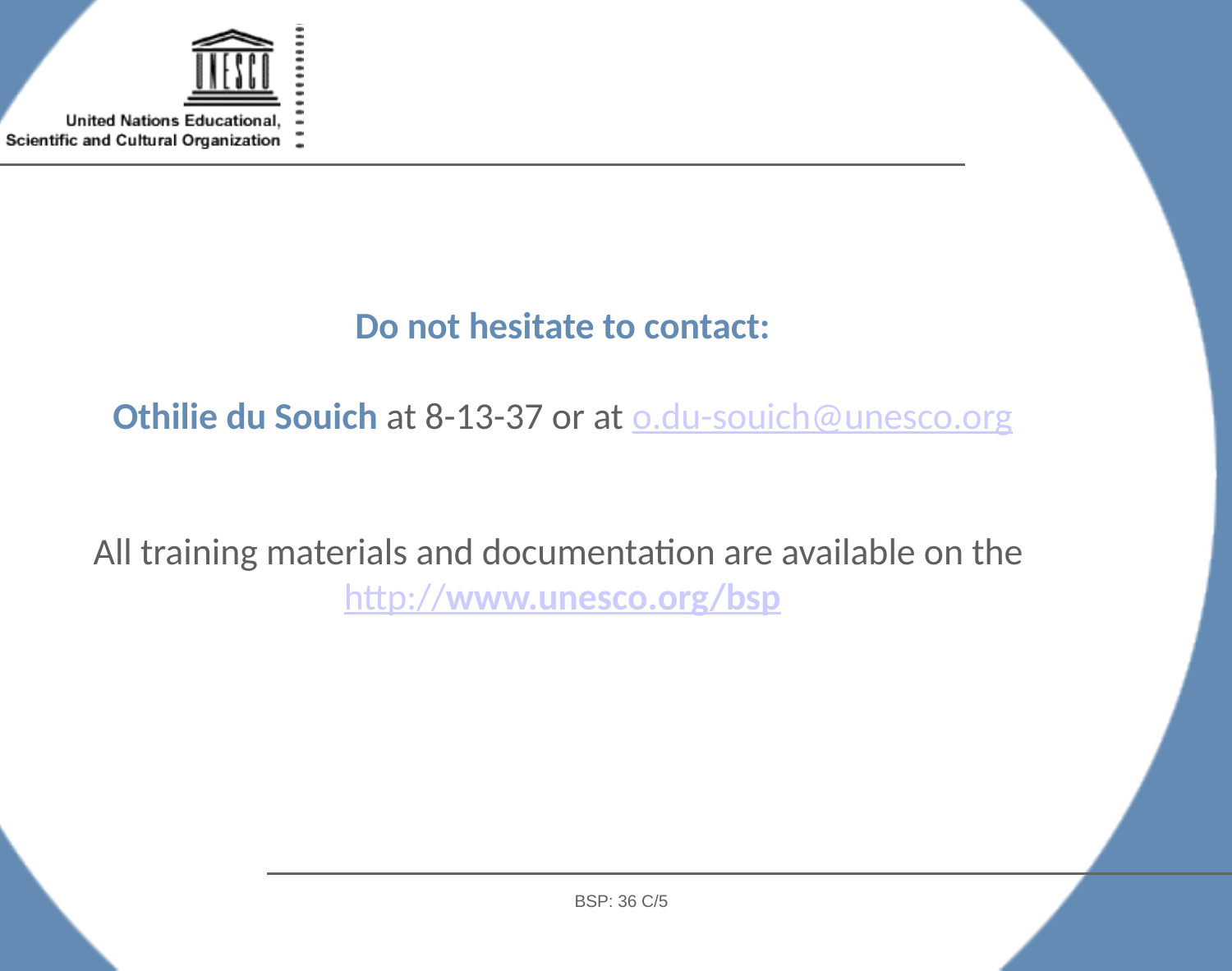

Do not hesitate to contact:

Othilie du Souich at 8-13-37 or at o.du-souich@unesco.org

All training materials and documentation are available on the http://www.unesco.org/bsp

BSP: 36 C/5